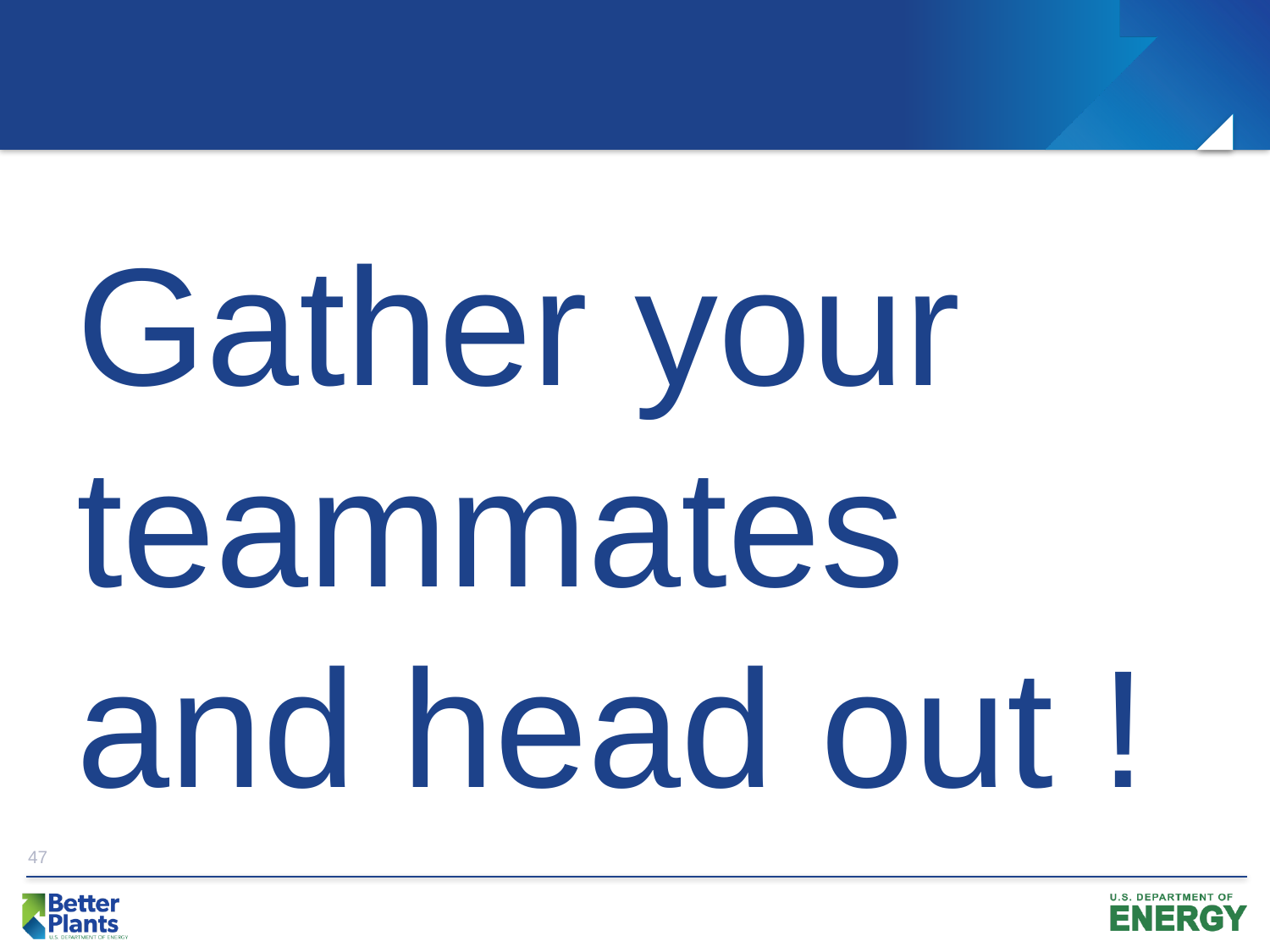

Gather your teammates and head out !

47